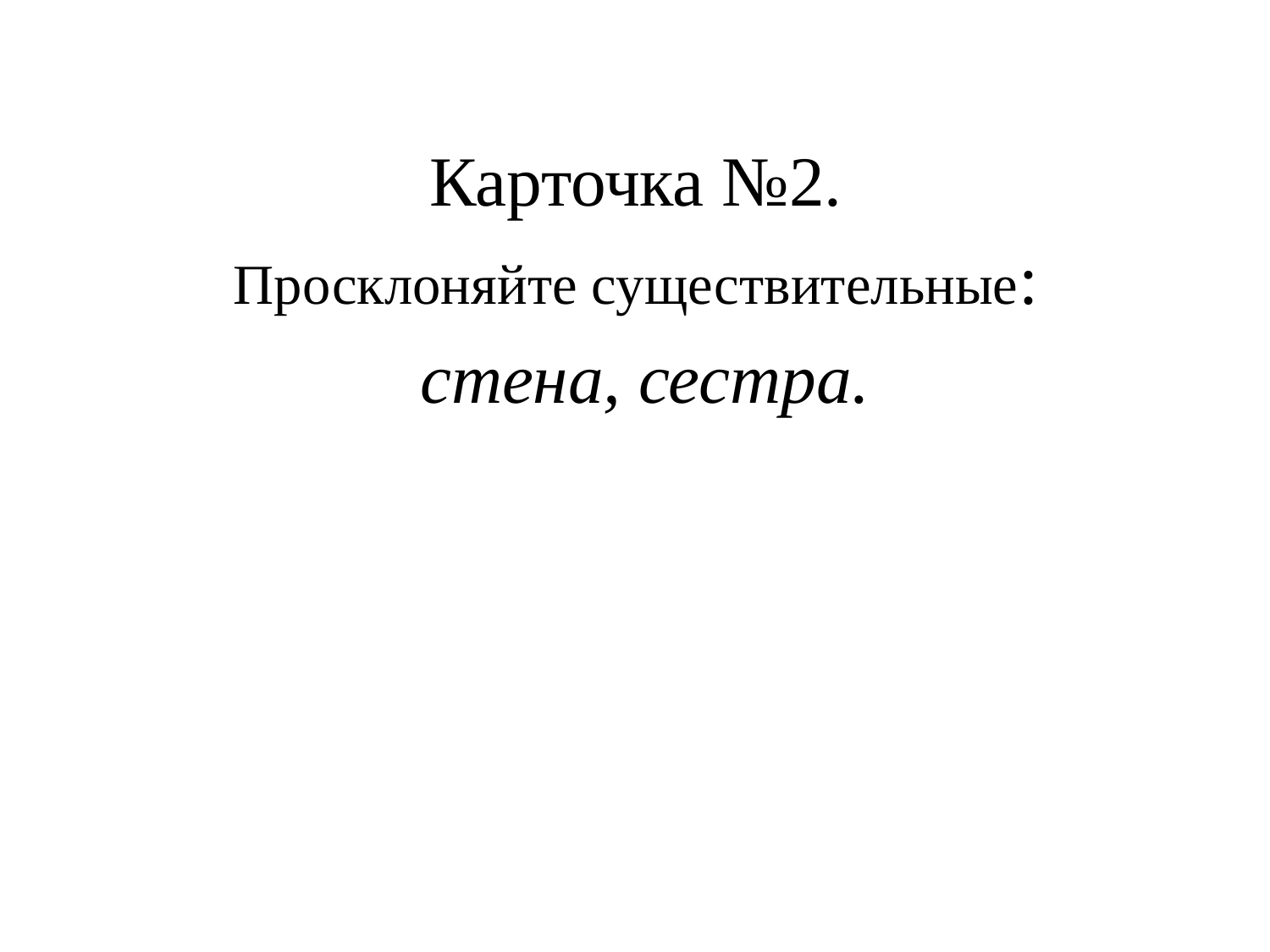

#
Карточка №2.
Просклоняйте существительные:
стена, сестра.